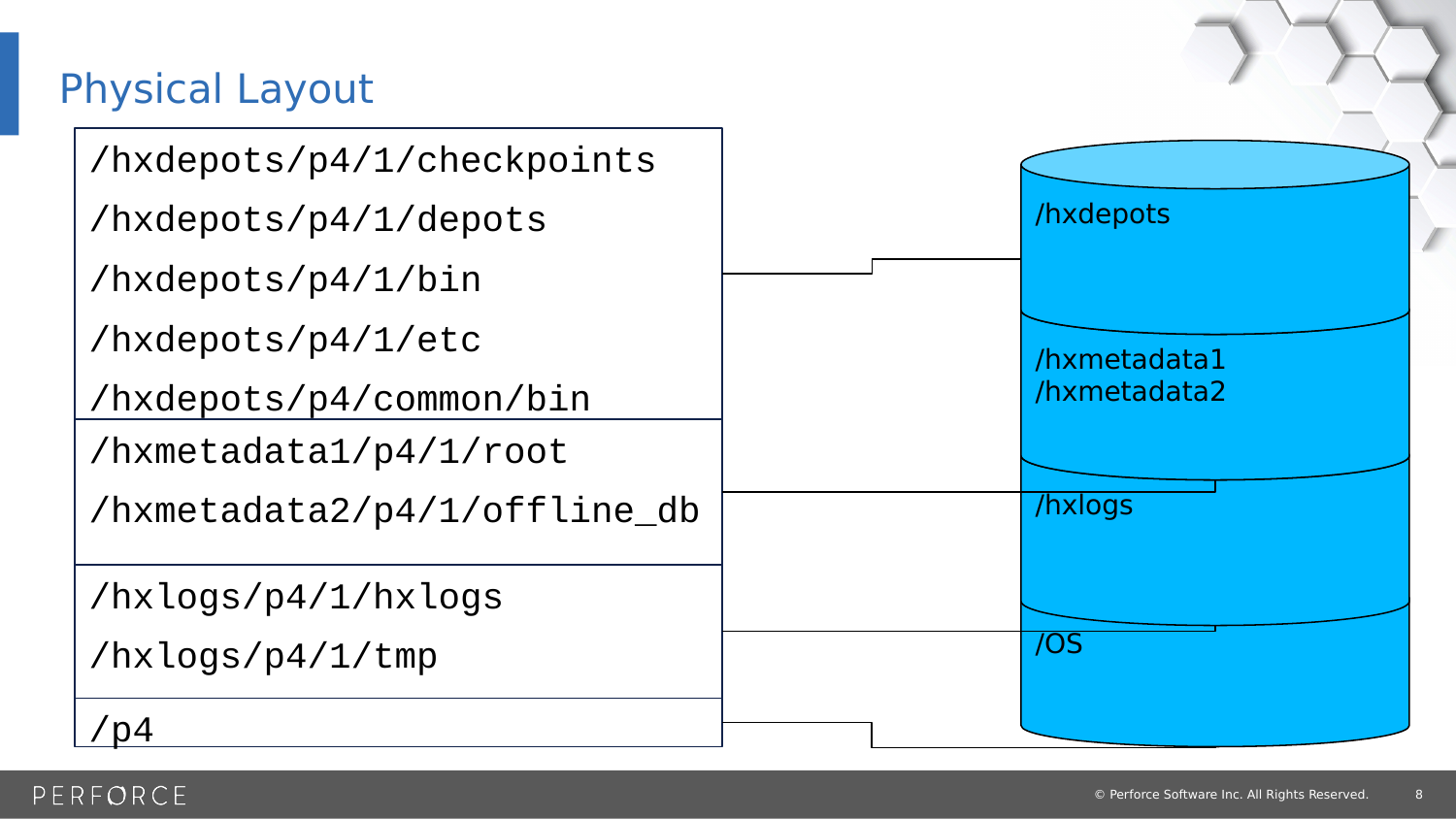

# Physical Layout
/hxdepots/p4/1/checkpoints
/hxdepots/p4/1/depots
/hxdepots/p4/1/bin
/hxdepots/p4/1/etc
/hxdepots/p4/common/bin
/hxdepots
/hxmetadata1
/hxmetadata2
/hxmetadata1/p4/1/root
/hxmetadata2/p4/1/offline_db
/hxlogs
/hxlogs/p4/1/hxlogs
/hxlogs/p4/1/tmp

/OS
/p4